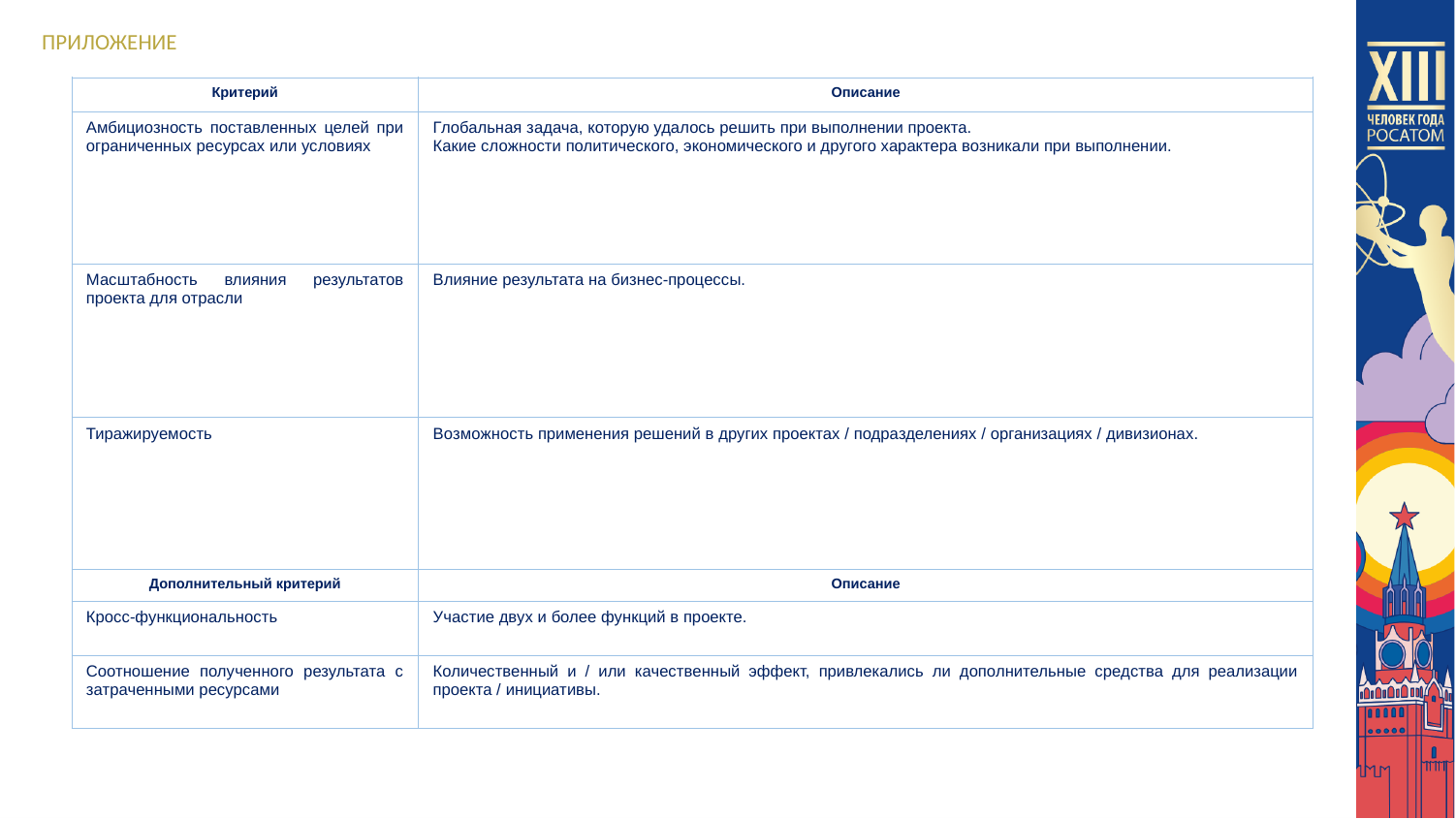

ПРИЛОЖЕНИЕ
| Критерий | Описание |
| --- | --- |
| Амбициозность поставленных целей при ограниченных ресурсах или условиях | Глобальная задача, которую удалось решить при выполнении проекта. Какие сложности политического, экономического и другого характера возникали при выполнении. |
| Масштабность влияния результатов проекта для отрасли | Влияние результата на бизнес-процессы. |
| Тиражируемость | Возможность применения решений в других проектах / подразделениях / организациях / дивизионах. |
| Дополнительный критерий | Описание |
| Кросс-функциональность | Участие двух и более функций в проекте. |
| Соотношение полученного результата с затраченными ресурсами | Количественный и / или качественный эффект, привлекались ли дополнительные средства для реализации проекта / инициативы. |